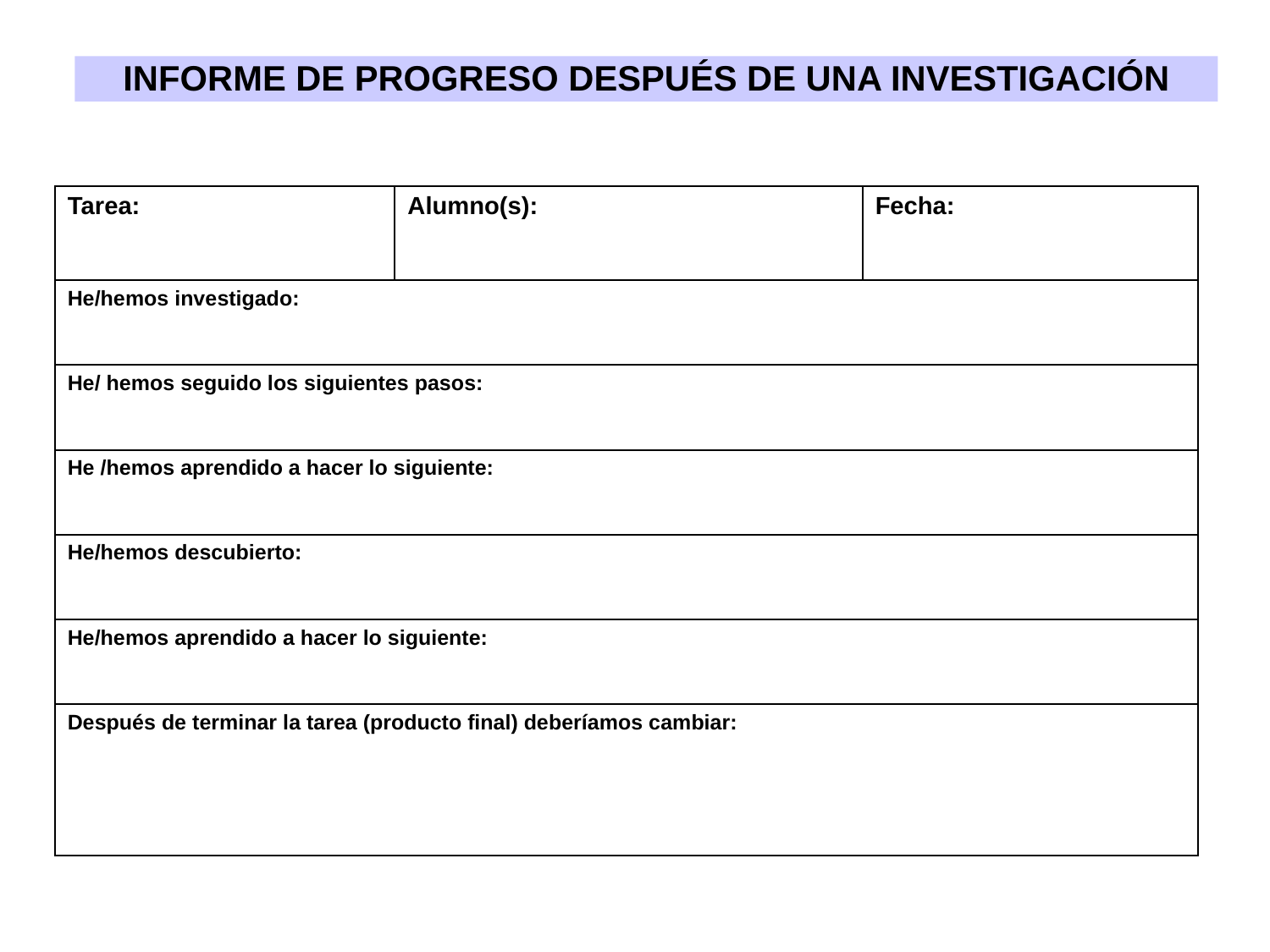

INFORME DE PROGRESO DESPUÉS DE UNA INVESTIGACIÓN
| Tarea: | Alumno(s): | Fecha: |
| --- | --- | --- |
| He/hemos investigado: |  |  |
| He/ hemos seguido los siguientes pasos: |  |  |
| He /hemos aprendido a hacer lo siguiente: |  |  |
| He/hemos descubierto: |  |  |
| He/hemos aprendido a hacer lo siguiente: |  |  |
| Después de terminar la tarea (producto final) deberíamos cambiar: |  |  |